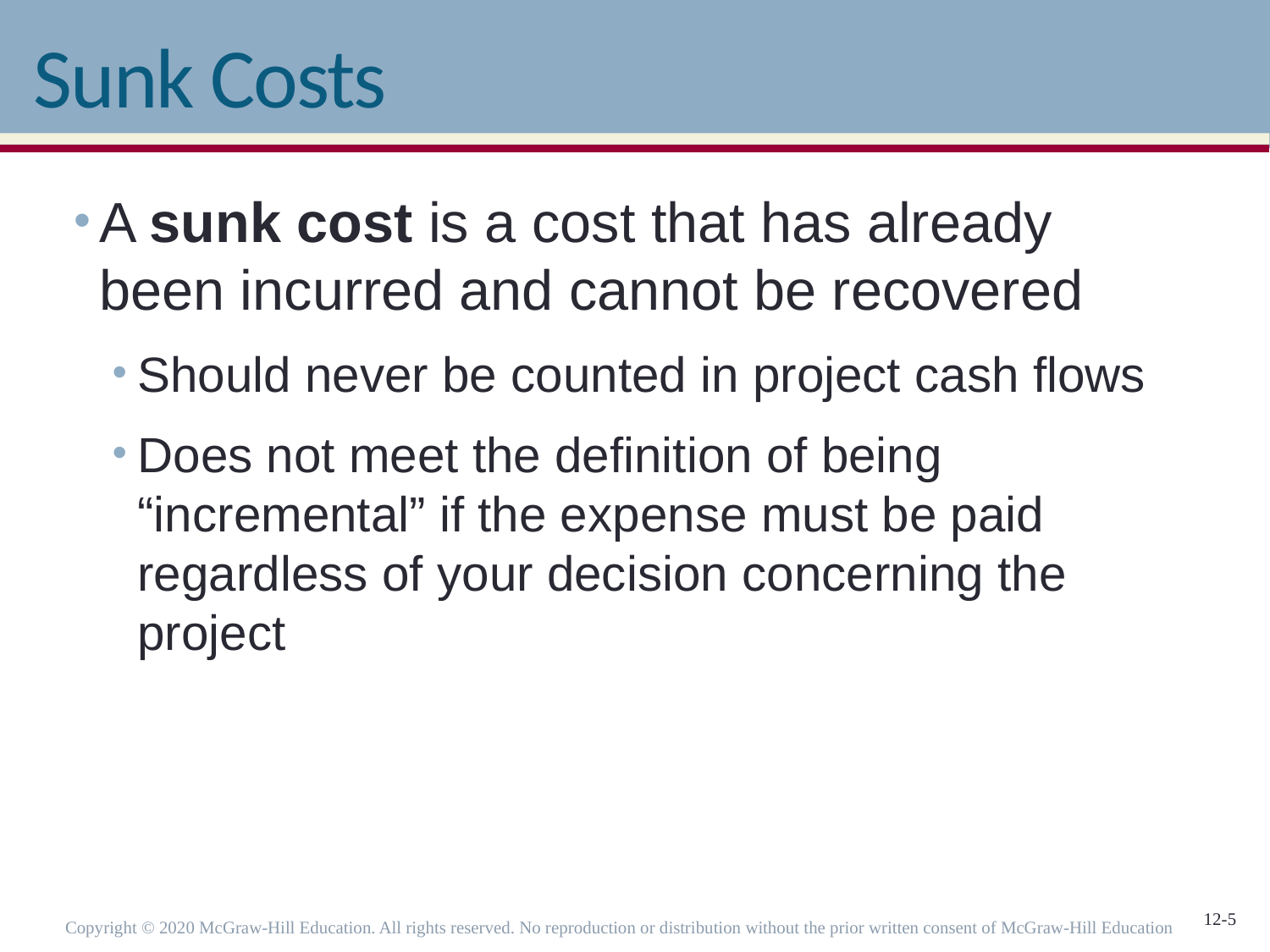

# Sunk Costs
A sunk cost is a cost that has already been incurred and cannot be recovered
Should never be counted in project cash flows
Does not meet the definition of being “incremental” if the expense must be paid regardless of your decision concerning the project
Copyright © 2020 McGraw-Hill Education. All rights reserved. No reproduction or distribution without the prior written consent of McGraw-Hill Education